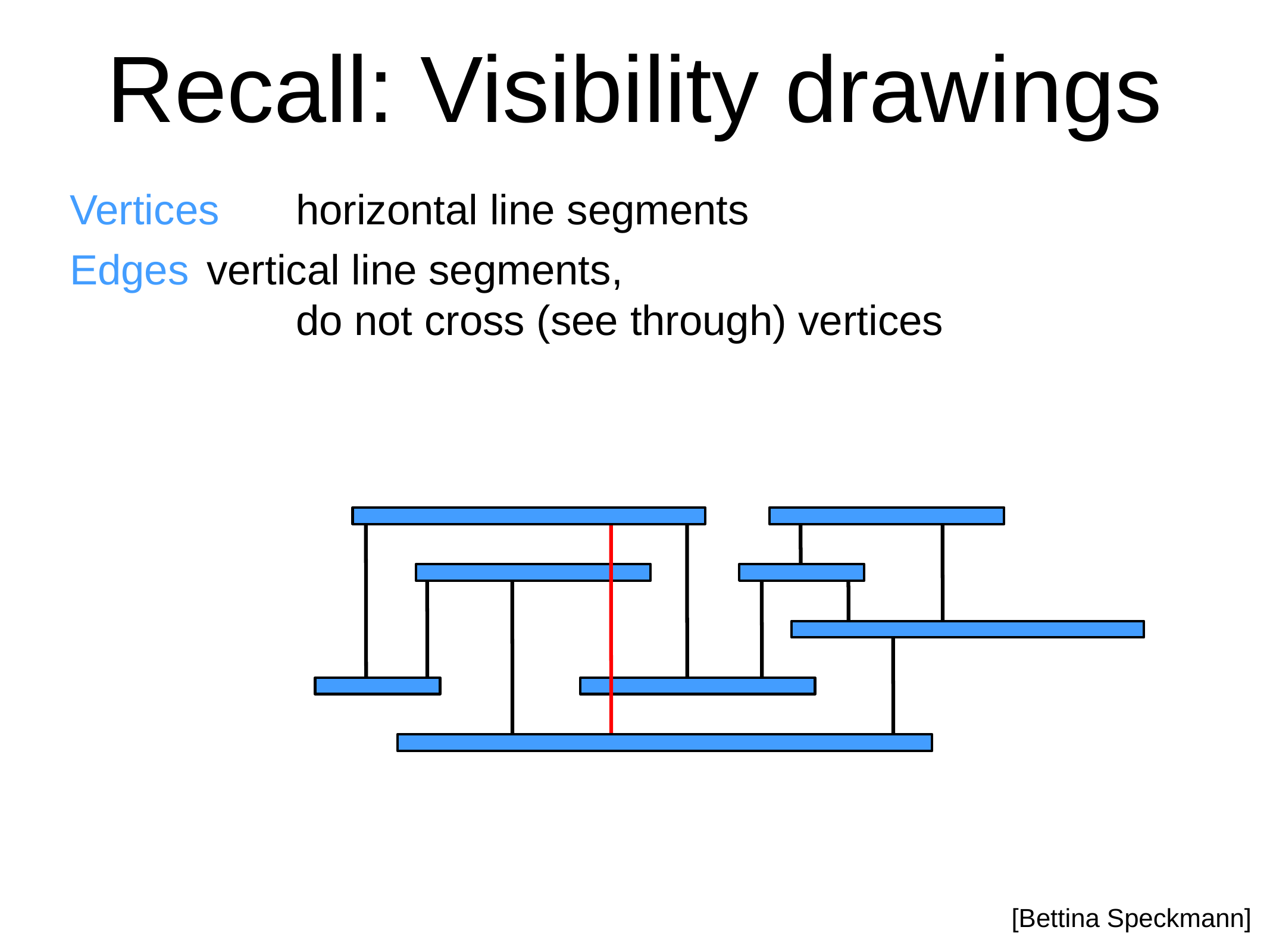

Recall: Visibility drawings
Vertices	horizontal line segments
Edges 	vertical line segments,
		do not cross (see through) vertices

65
[Bettina Speckmann]